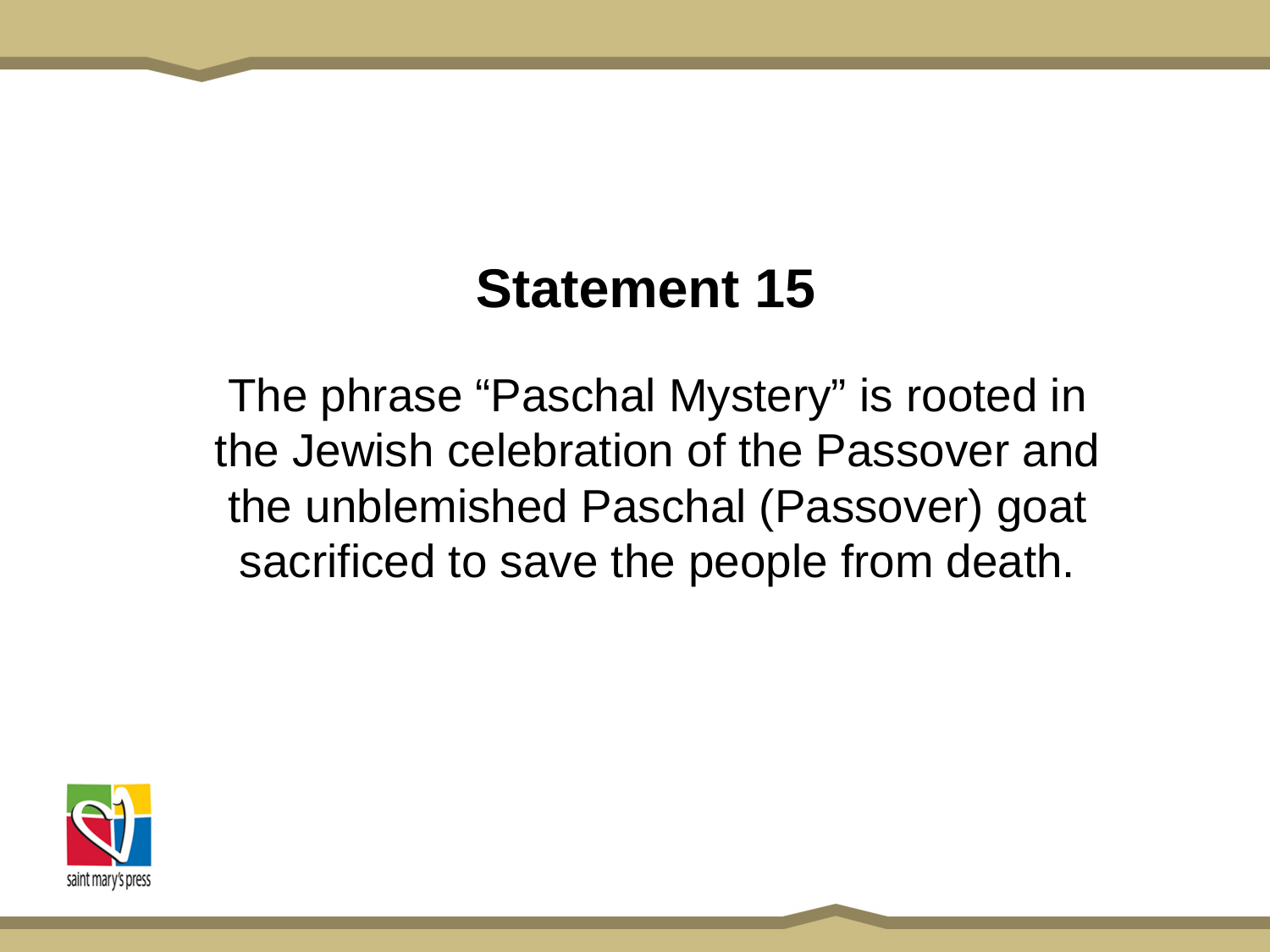

# Statement 15
The phrase “Paschal Mystery” is rooted in the Jewish celebration of the Passover and the unblemished Paschal (Passover) goat sacrificed to save the people from death.